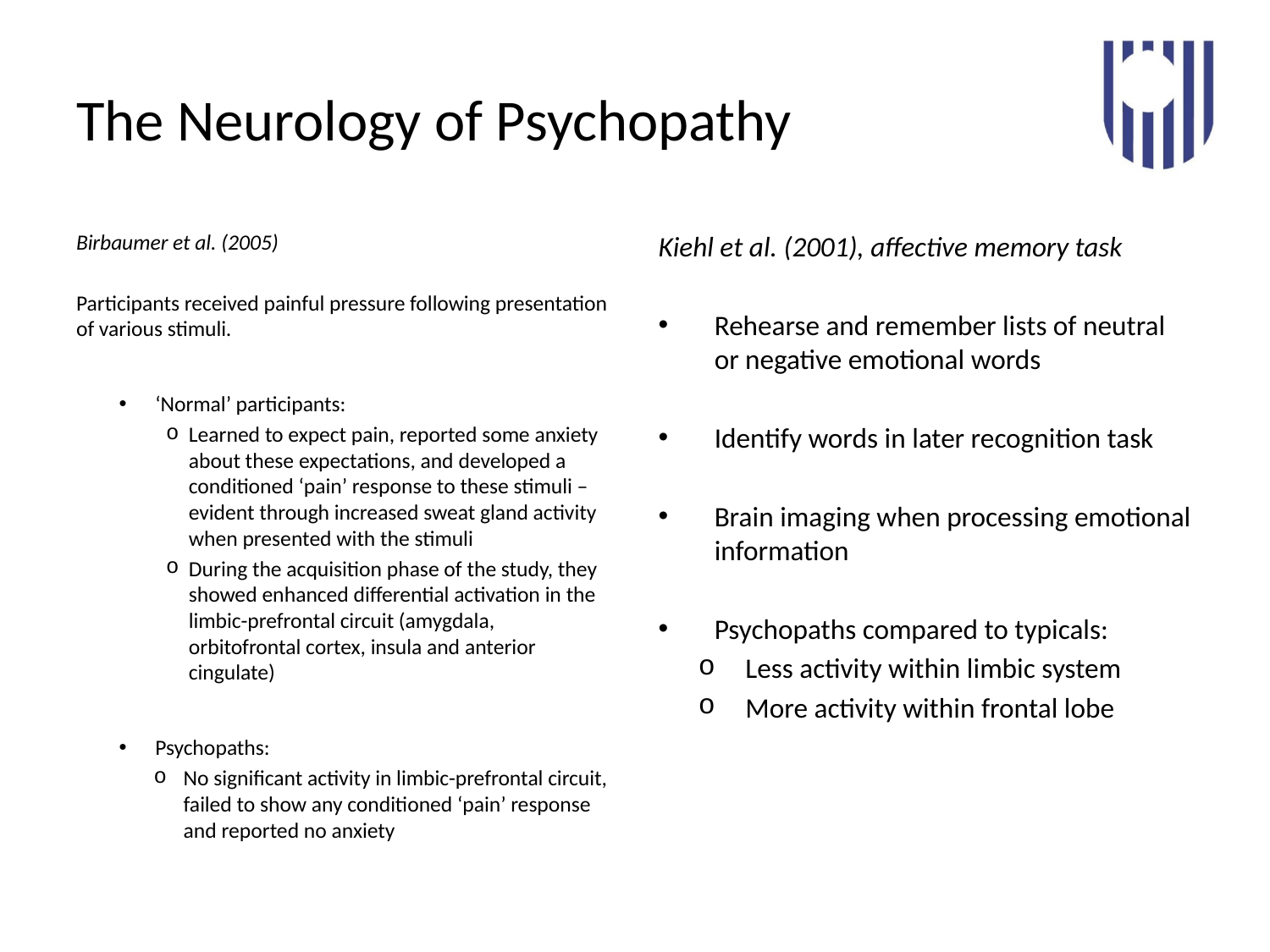

# The Neurology of Psychopathy
Birbaumer et al. (2005)

Participants received painful pressure following presentation of various stimuli.

‘Normal’ participants:
Learned to expect pain, reported some anxiety about these expectations, and developed a conditioned ‘pain’ response to these stimuli – evident through increased sweat gland activity when presented with the stimuli
During the acquisition phase of the study, they showed enhanced differential activation in the limbic-prefrontal circuit (amygdala, orbitofrontal cortex, insula and anterior cingulate)

Psychopaths:
No significant activity in limbic-prefrontal circuit, failed to show any conditioned ‘pain’ response and reported no anxiety
Kiehl et al. (2001), affective memory task

Rehearse and remember lists of neutral or negative emotional words

Identify words in later recognition task

Brain imaging when processing emotional information

Psychopaths compared to typicals:
Less activity within limbic system
More activity within frontal lobe